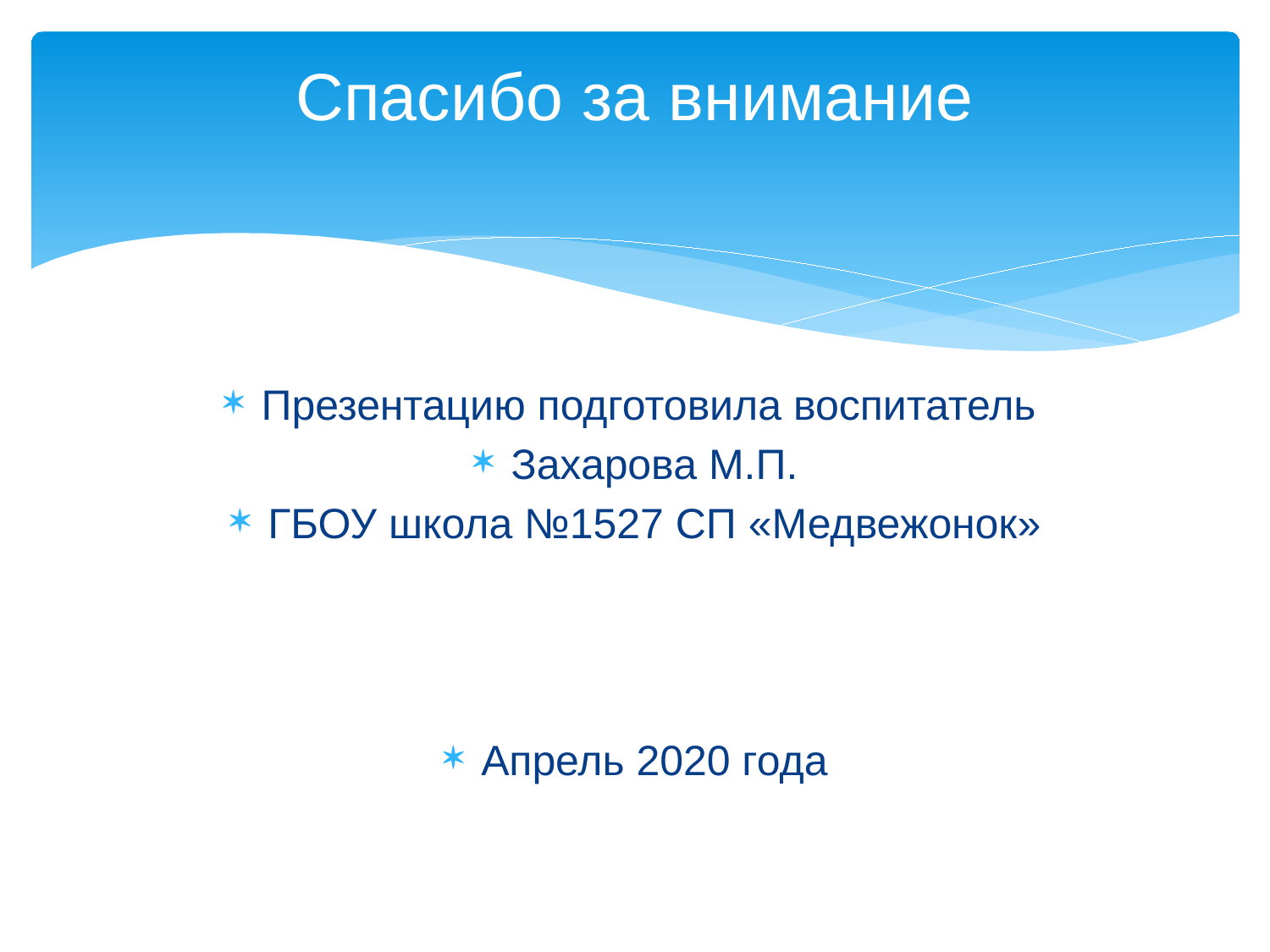

# Спасибо за внимание
Презентацию подготовила воспитатель
Захарова М.П.
ГБОУ школа №1527 СП «Медвежонок»

Апрель 2020 года